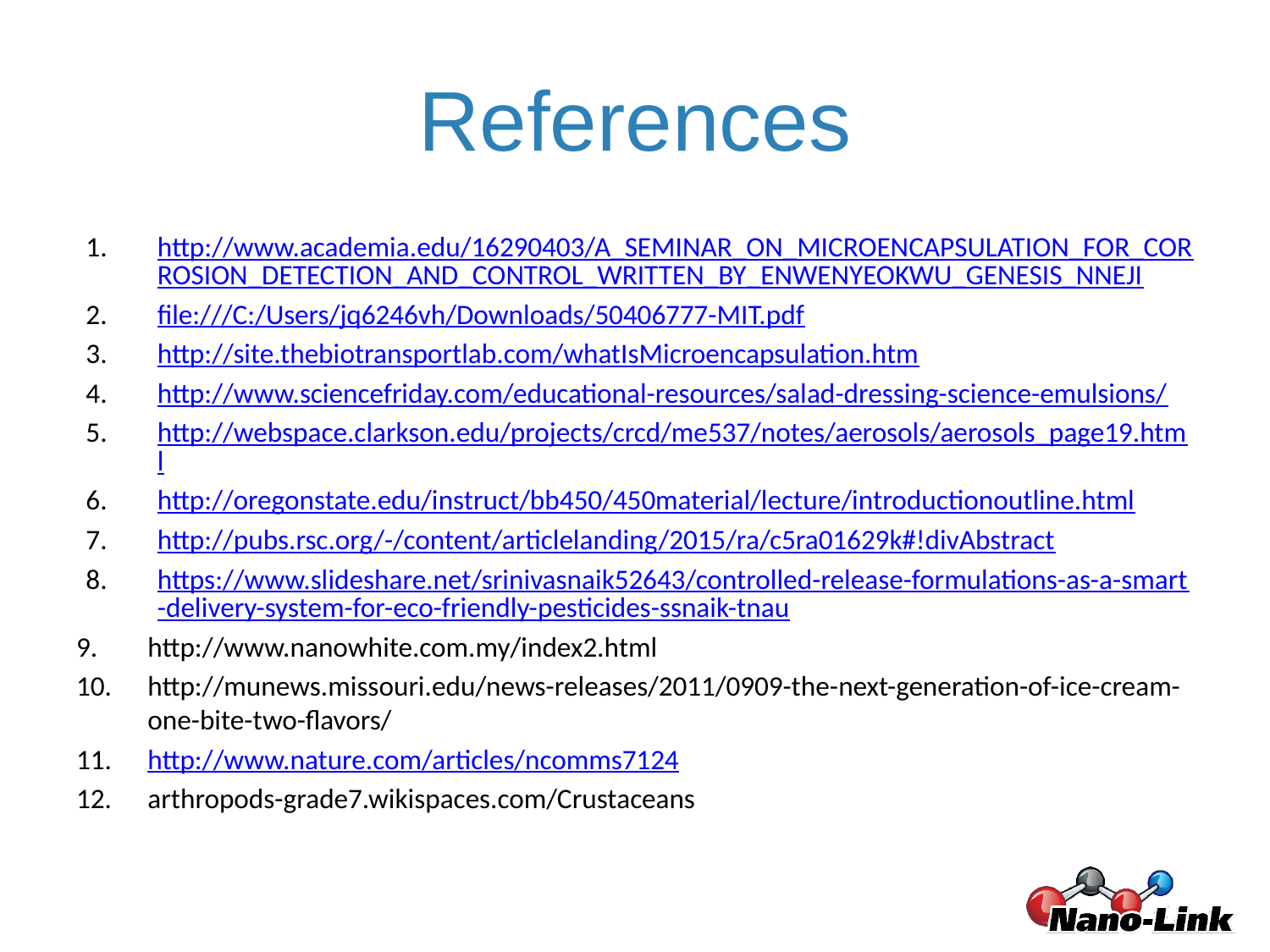

# References
http://www.academia.edu/16290403/A_SEMINAR_ON_MICROENCAPSULATION_FOR_CORROSION_DETECTION_AND_CONTROL_WRITTEN_BY_ENWENYEOKWU_GENESIS_NNEJI
file:///C:/Users/jq6246vh/Downloads/50406777-MIT.pdf
http://site.thebiotransportlab.com/whatIsMicroencapsulation.htm
http://www.sciencefriday.com/educational-resources/salad-dressing-science-emulsions/
http://webspace.clarkson.edu/projects/crcd/me537/notes/aerosols/aerosols_page19.html
http://oregonstate.edu/instruct/bb450/450material/lecture/introductionoutline.html
http://pubs.rsc.org/-/content/articlelanding/2015/ra/c5ra01629k#!divAbstract
https://www.slideshare.net/srinivasnaik52643/controlled-release-formulations-as-a-smart-delivery-system-for-eco-friendly-pesticides-ssnaik-tnau
http://www.nanowhite.com.my/index2.html
http://munews.missouri.edu/news-releases/2011/0909-the-next-generation-of-ice-cream-one-bite-two-flavors/
http://www.nature.com/articles/ncomms7124
arthropods-grade7.wikispaces.com/Crustaceans